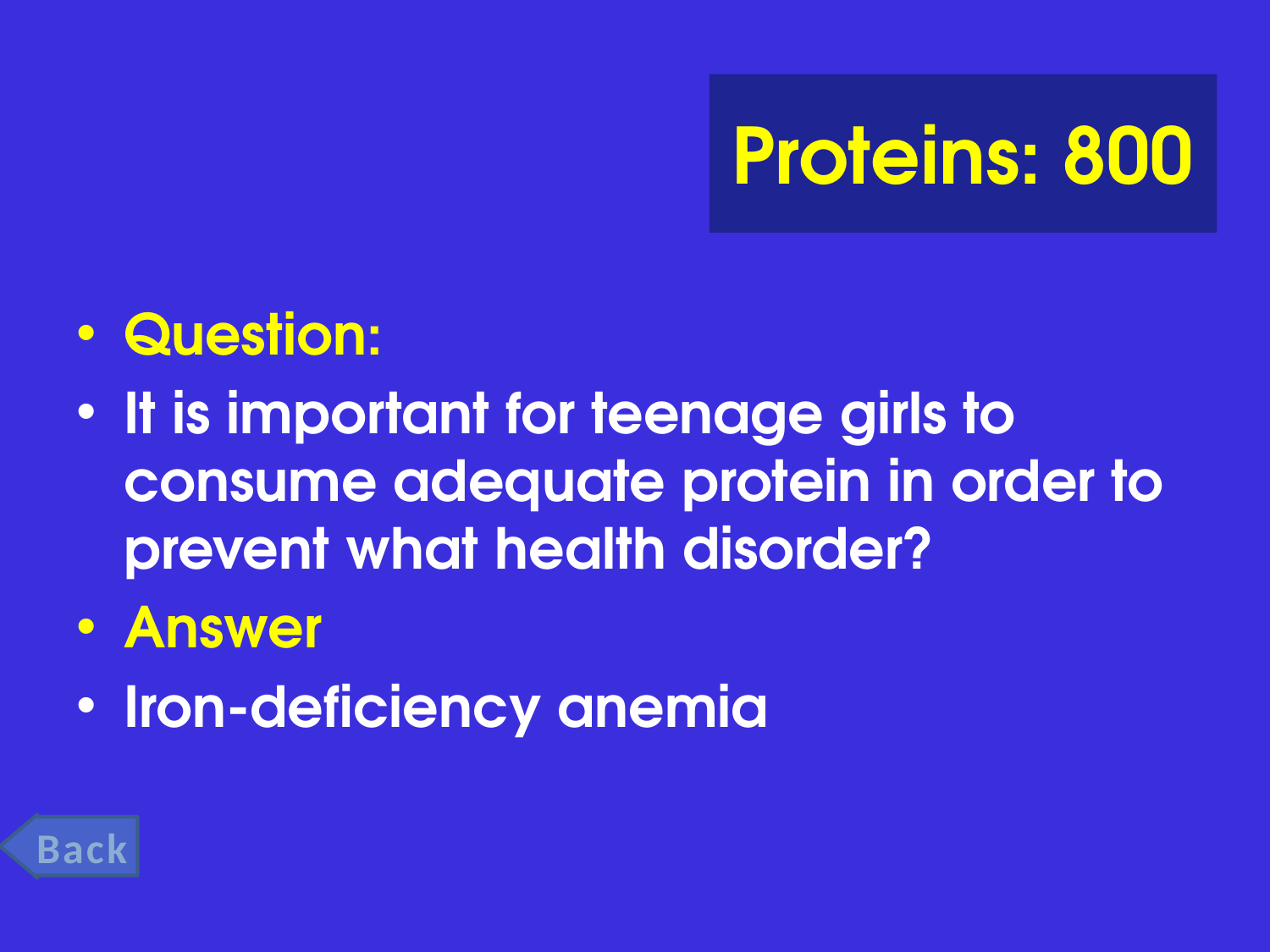

# Proteins: 800

Question:
It is important for teenage girls to consume adequate protein in order to prevent what health disorder?
Answer
Iron-deficiency anemia

Back